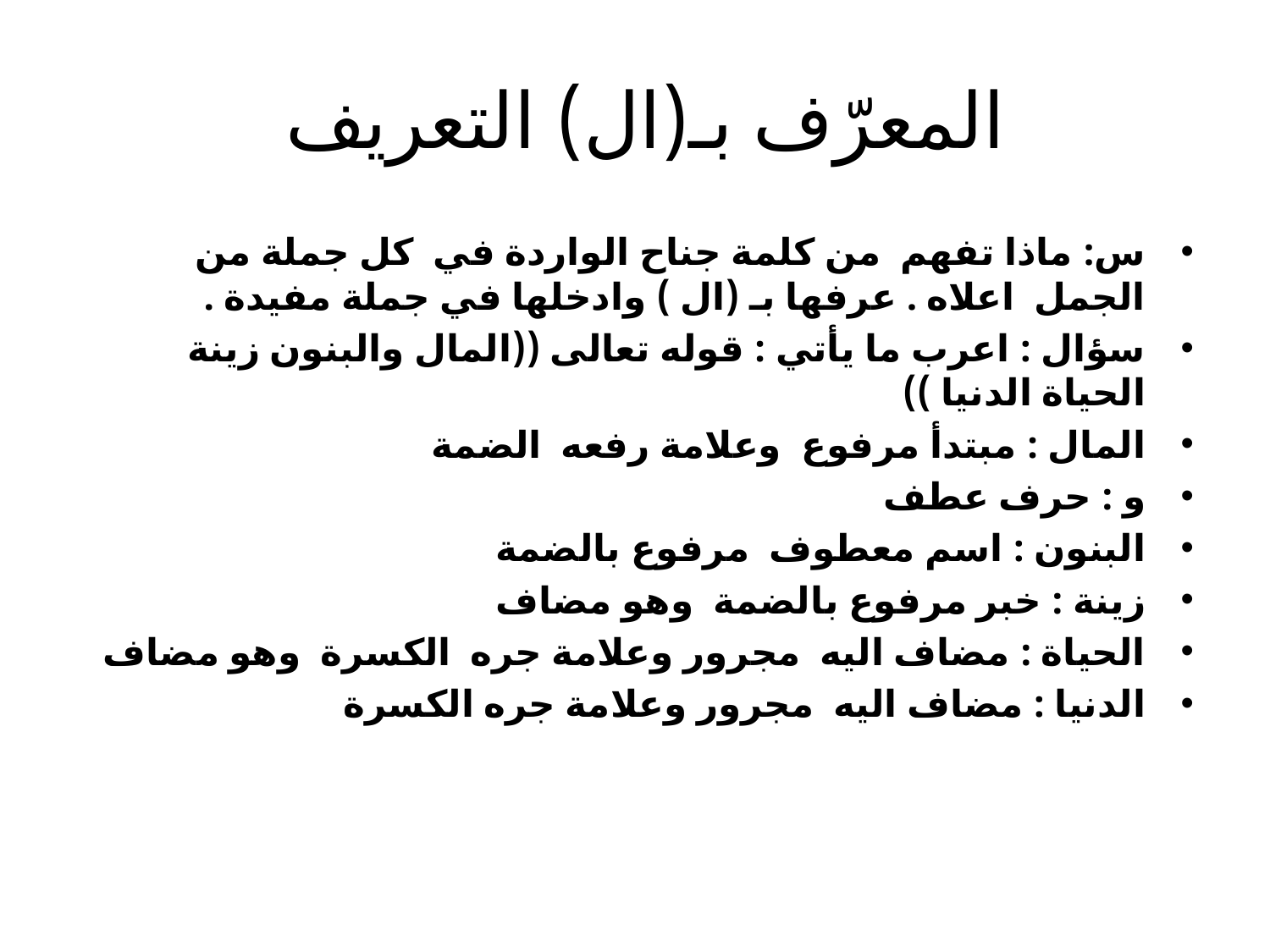

# المعرّف بـ(ال) التعريف
س: ماذا تفهم  من كلمة جناح الواردة في  كل جملة من  الجمل  اعلاه . عرفها بـ (ال ) وادخلها في جملة مفيدة .
سؤال : اعرب ما يأتي : قوله تعالى ((المال والبنون زينة الحياة الدنيا ))
المال : مبتدأ مرفوع  وعلامة رفعه  الضمة
و : حرف عطف
البنون : اسم معطوف  مرفوع بالضمة
زينة : خبر مرفوع بالضمة  وهو مضاف
الحياة : مضاف اليه  مجرور وعلامة جره  الكسرة  وهو مضاف
الدنيا : مضاف اليه  مجرور وعلامة جره الكسرة